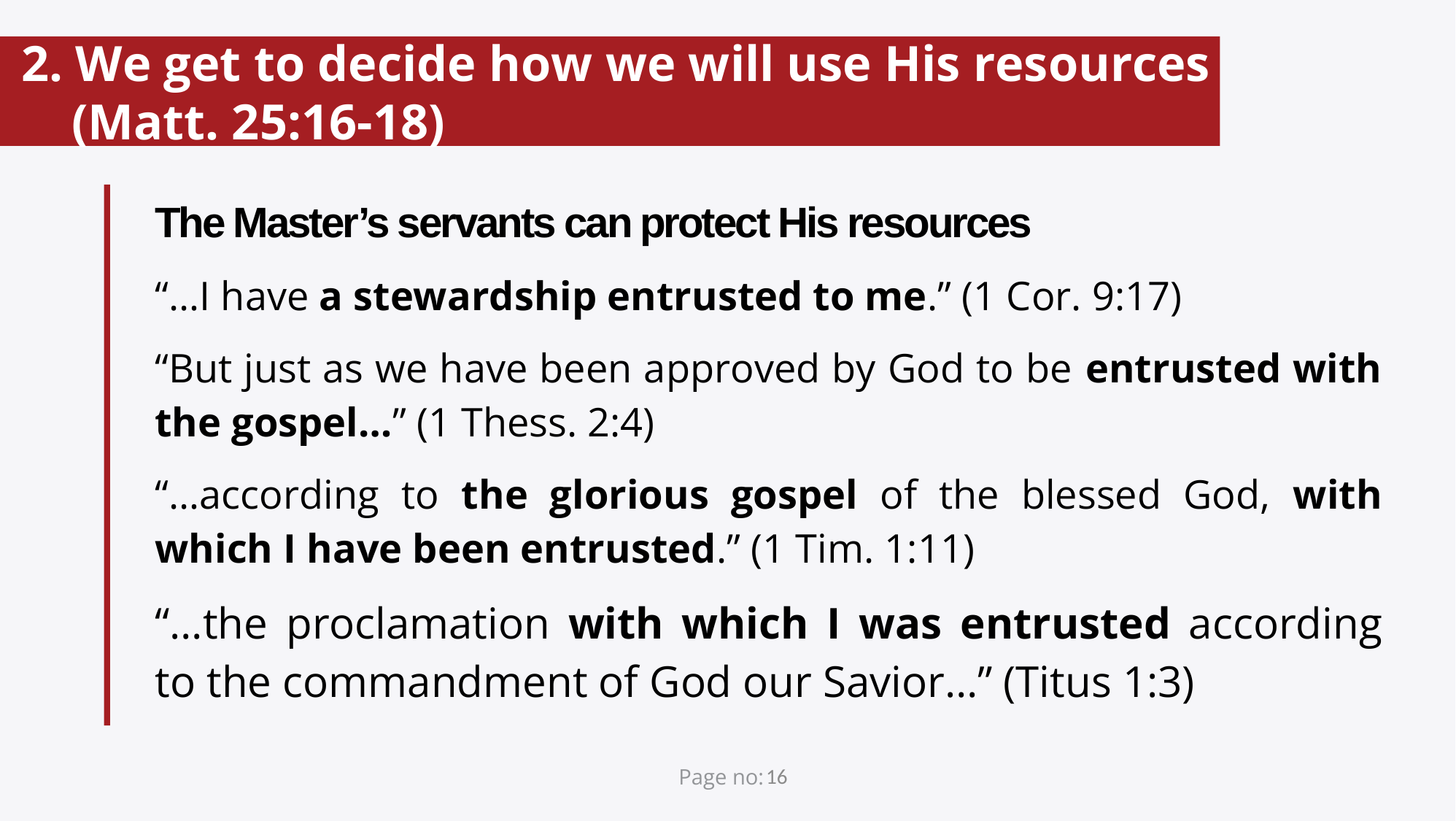

# 2. We get to decide how we will use His resources (Matt. 25:16-18)
The Master’s servants can protect His resources
“…I have a stewardship entrusted to me.” (1 Cor. 9:17)
“But just as we have been approved by God to be entrusted with the gospel…” (1 Thess. 2:4)
“…according to the glorious gospel of the blessed God, with which I have been entrusted.” (1 Tim. 1:11)
“…the proclamation with which I was entrusted according to the commandment of God our Savior…” (Titus 1:3)